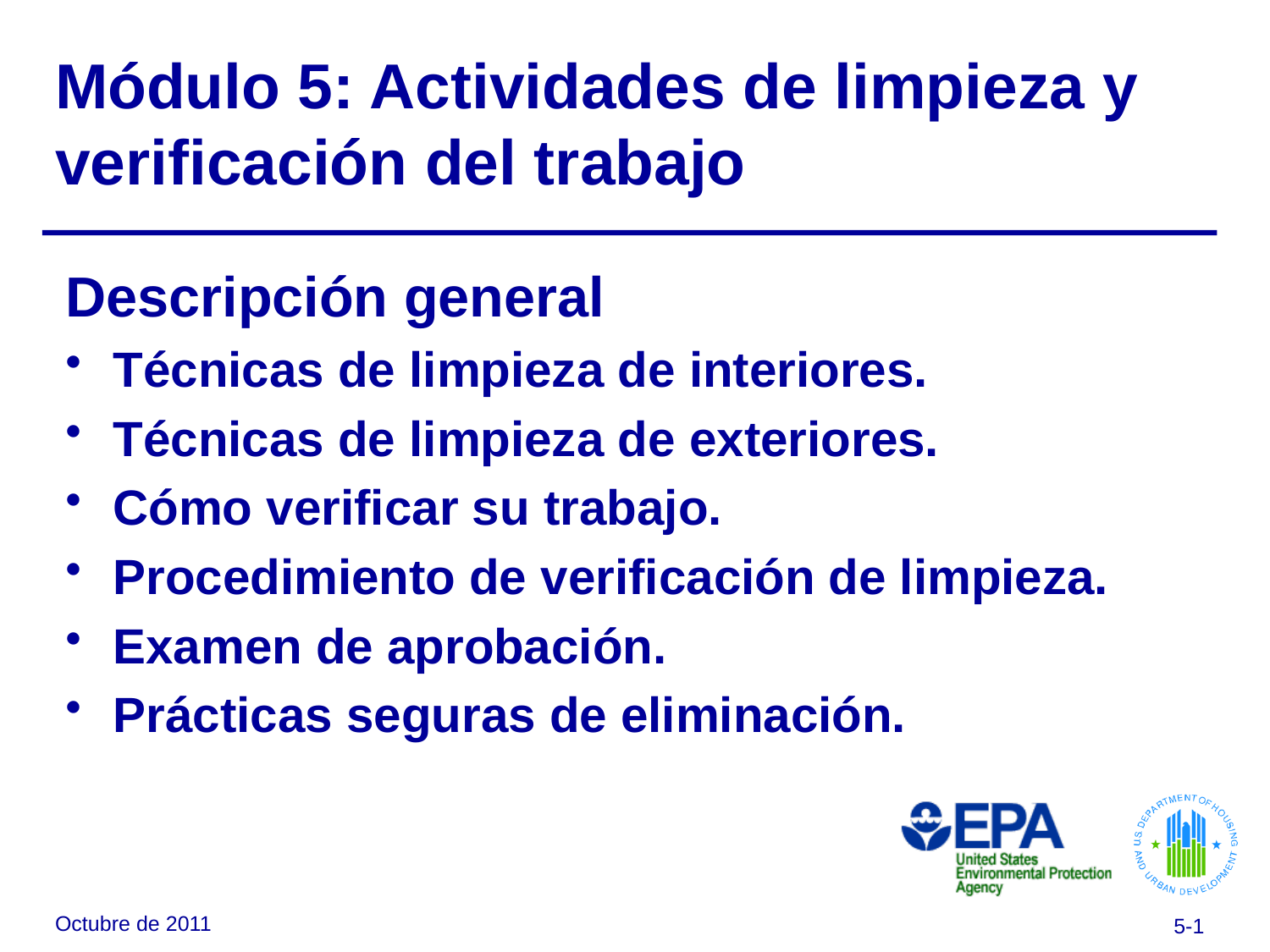

# Módulo 5: Actividades de limpieza y verificación del trabajo
Descripción general
Técnicas de limpieza de interiores.
Técnicas de limpieza de exteriores.
Cómo verificar su trabajo.
Procedimiento de verificación de limpieza.
Examen de aprobación.
Prácticas seguras de eliminación.
Octubre de 2011
5-1